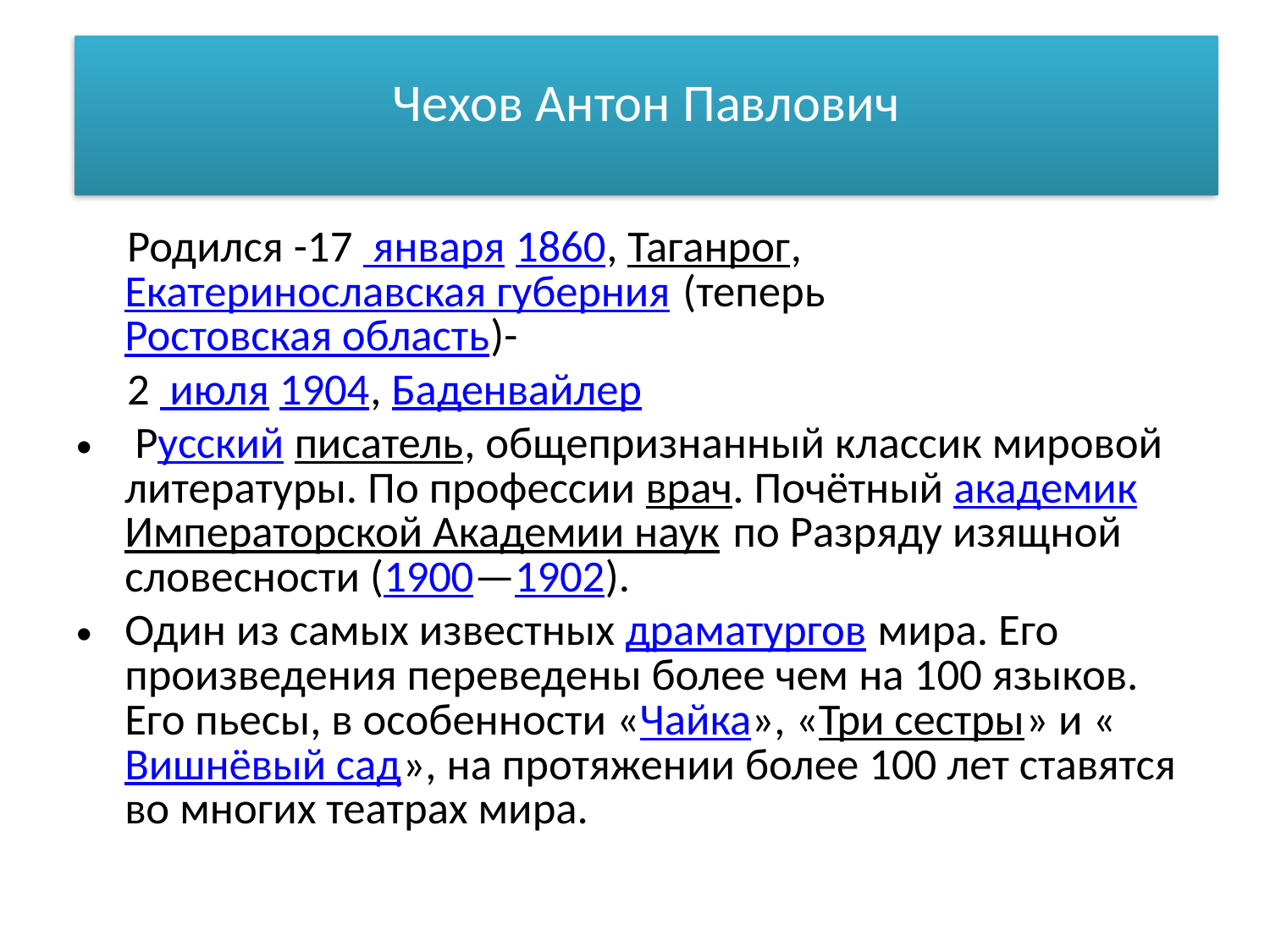

# Чехов Антон Павлович
     Родился -17  января 1860, Таганрог, Екатеринославская губерния (теперь Ростовская область)-
     2  июля 1904, Баденвайлер
 Русский писатель, общепризнанный классик мировой литературы. По профессии врач. Почётный академик Императорской Академии наук по Разряду изящной словесности (1900—1902).
Один из самых известных драматургов мира. Его произведения переведены более чем на 100 языков. Его пьесы, в особенности «Чайка», «Три сестры» и «Вишнёвый сад», на протяжении более 100 лет ставятся во многих театрах мира.